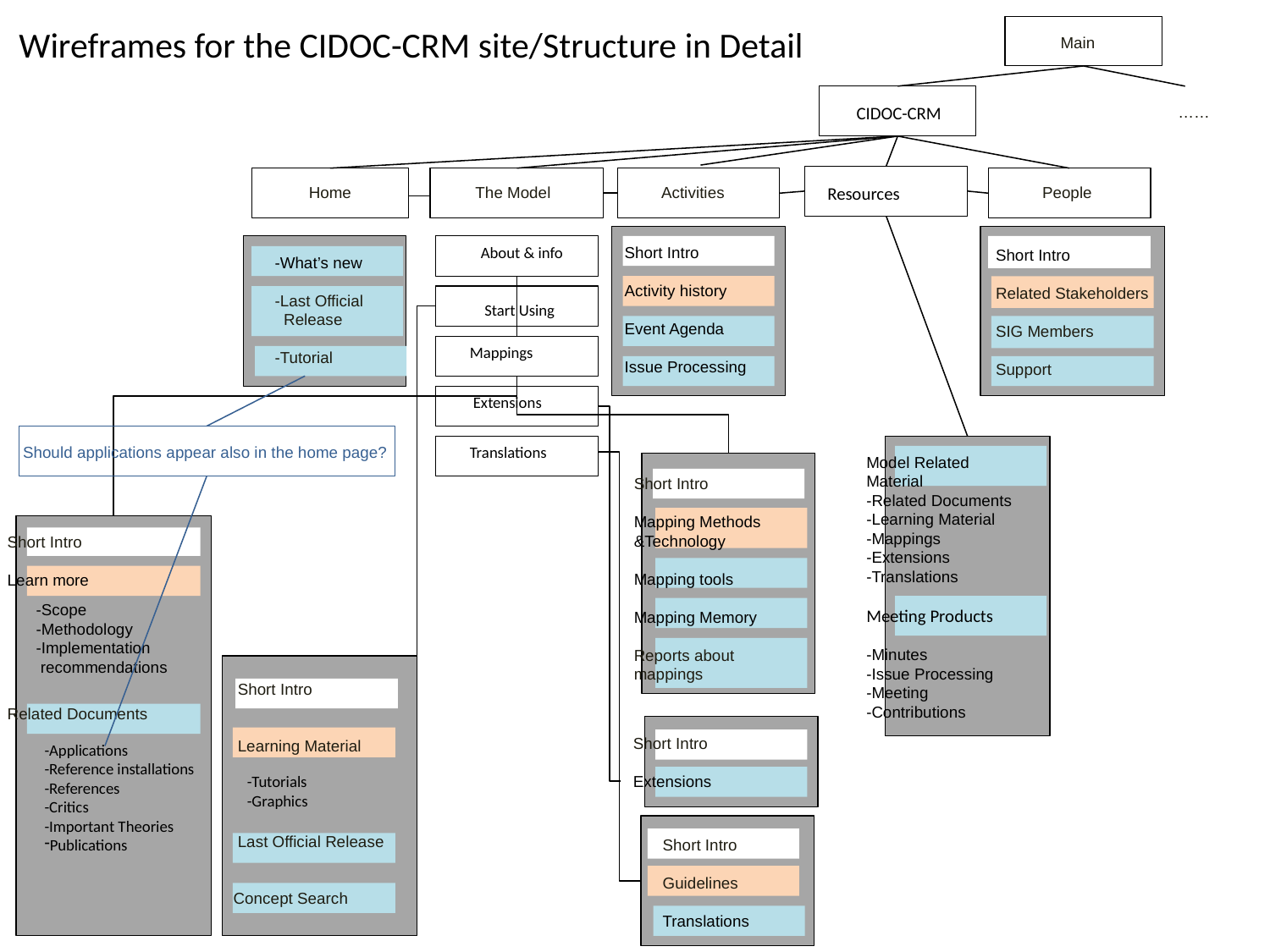

Wireframes for the CIDOC-CRM site/Structure in Detail

Main

CIDOC-CRM
……

Home
The Model
Activities
People
Resources

About & info
Short Intro

Activity history

Event Agenda

Issue Processing

Short Intro

Related Stakeholders

SIG Members

Support

-What’s new

-Last Official
  Release

-Tutorial

Start Using

Mappings
Mappings

Extensions

Should applications appear also in the home page?

Translations

Model Related
Material
-Related Documents
-Learning Material
-Mappings
-Extensions
-Translations

Meeting Products

-Minutes
-Issue Processing
-Meeting
-Contributions

Short Intro

Mapping Methods
&Technology

Mapping tools

Mapping Memory

Reports about
mappings

Short Intro

Learn more

Related Documents

-Scope
-Methodology
-Implementation
 recommendations

     Short Intro

     Learning Material

     Last Official Release

    Concept Search

Short Intro

Extensions

-Applications
-Reference installations
-References
-Critics
-Important Theories
Publications
-Tutorials
-Graphics

Short Intro

Guidelines

Translations